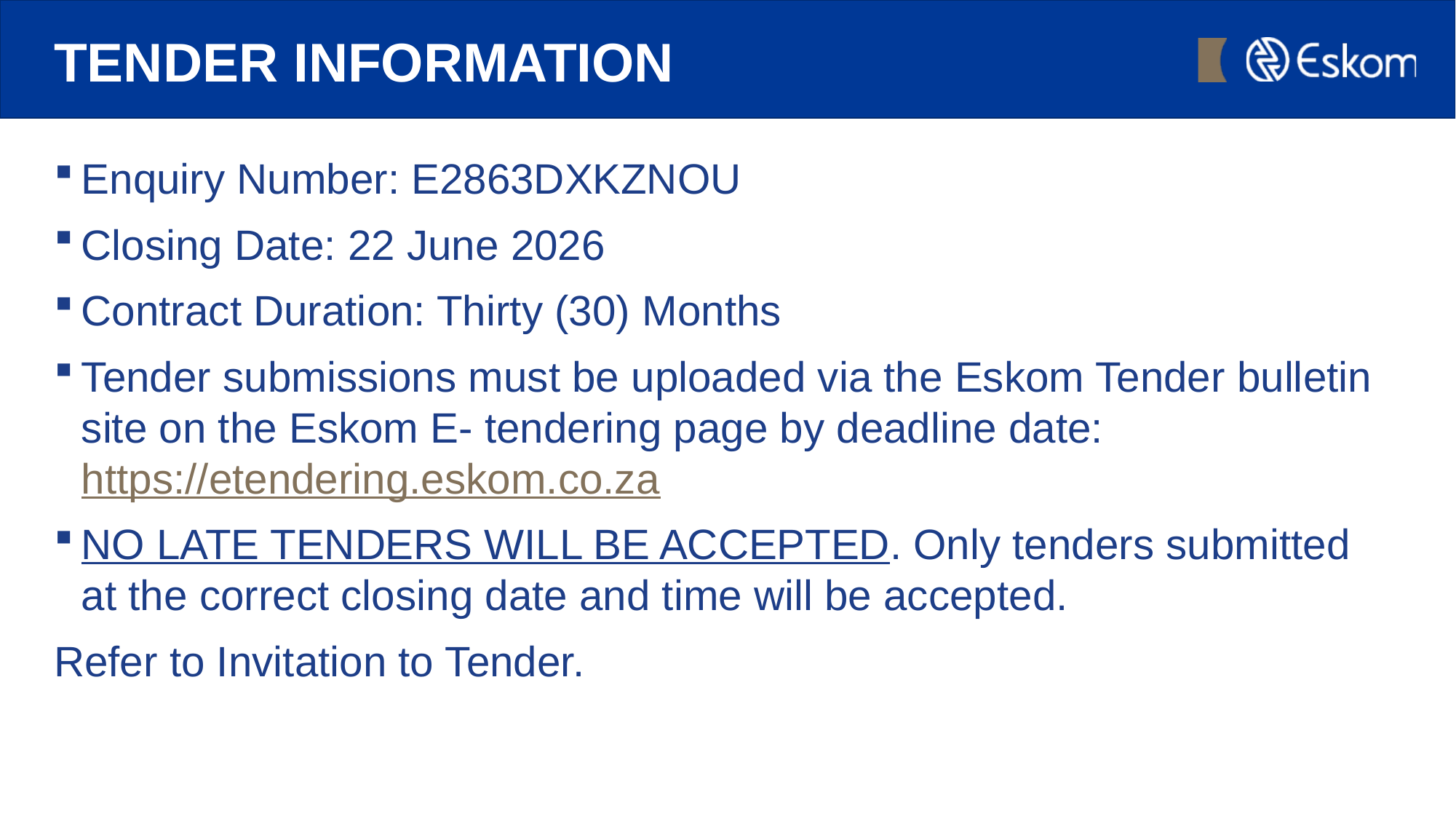

# TENDER INFORMATION
Enquiry Number: E2863DXKZNOU
Closing Date: 22 June 2026
Contract Duration: Thirty (30) Months
Tender submissions must be uploaded via the Eskom Tender bulletin site on the Eskom E- tendering page by deadline date:  https://etendering.eskom.co.za
NO LATE TENDERS WILL BE ACCEPTED. Only tenders submitted at the correct closing date and time will be accepted.
Refer to Invitation to Tender.